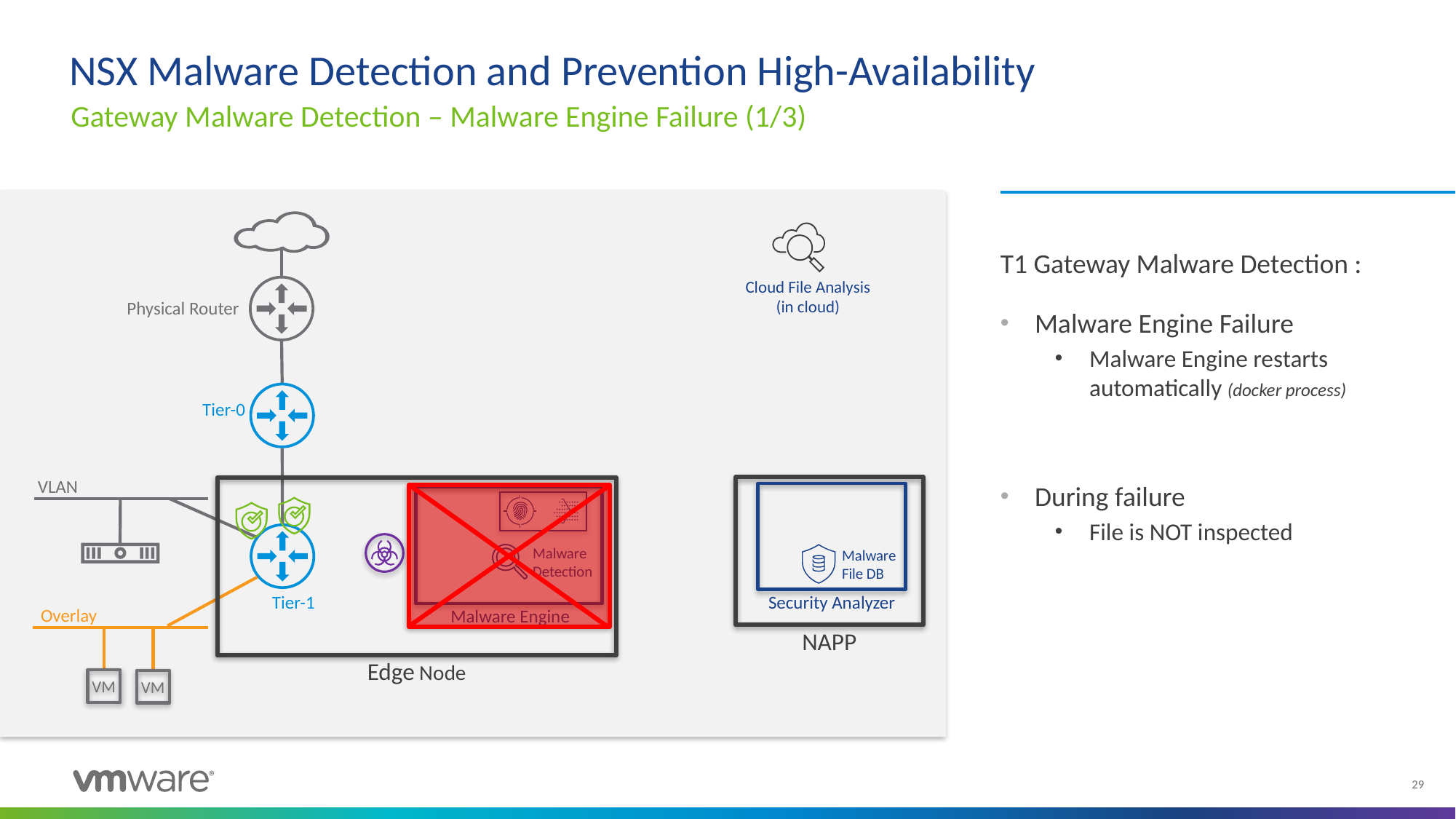

# NSX Malware Detection and Prevention High-Availability
Gateway Malware Detection – Malware Engine Failure (1/3)
T1 Gateway Malware Detection :
Malware Engine Failure
Malware Engine restarts automatically (docker process)

During failure
File is NOT inspected

Cloud File Analysis
(in cloud)

Physical Router

Tier-0
VLAN

Malware
Detection

Malware
File DB
Tier-1
Security Analyzer
Overlay
Malware Engine
NAPP
VM
Edge Node
VM